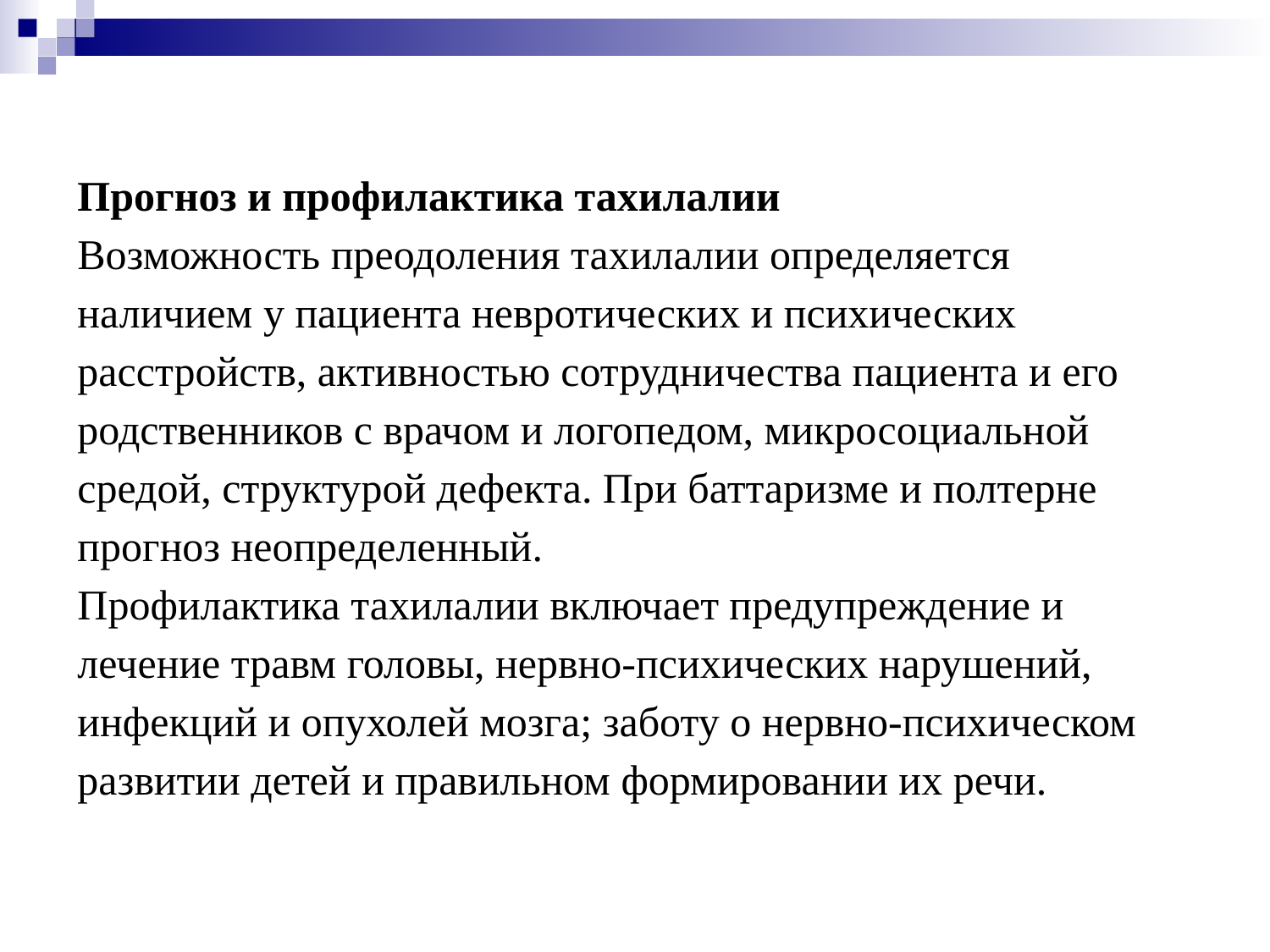

# Прогноз и профилактика тахилалии Возможность преодоления тахилалии определяется наличием у пациента невротических и психических расстройств, активностью сотрудничества пациента и его родственников с врачом и логопедом, микросоциальной средой, структурой дефекта. При баттаризме и полтерне прогноз неопределенный. Профилактика тахилалии включает предупреждение и лечение травм головы, нервно-психических нарушений, инфекций и опухолей мозга; заботу о нервно-психическом развитии детей и правильном формировании их речи.